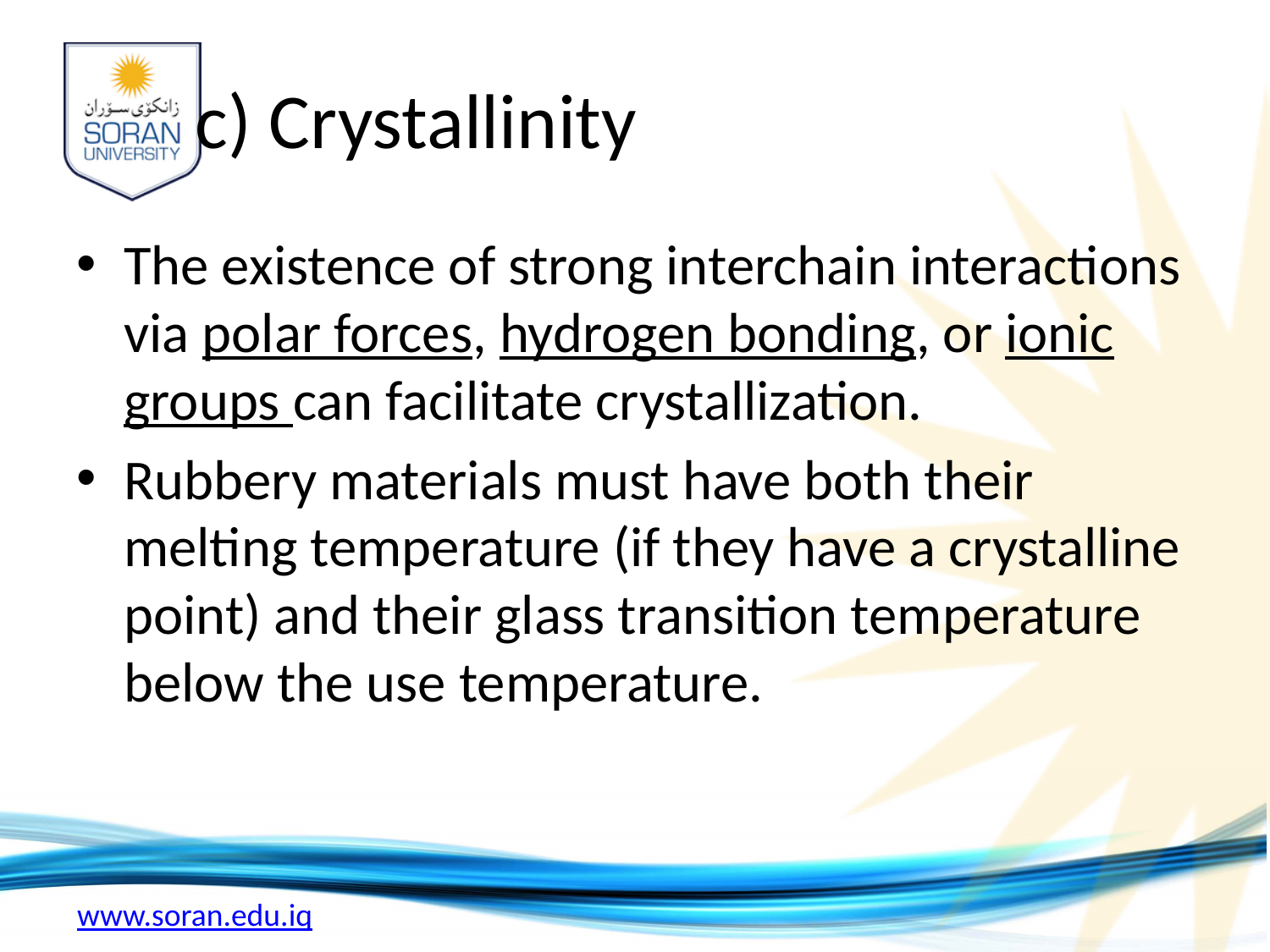

# c) Crystallinity
The existence of strong interchain interactions via polar forces, hydrogen bonding, or ionic groups can facilitate crystallization.
Rubbery materials must have both their melting temperature (if they have a crystalline point) and their glass transition temperature below the use temperature.